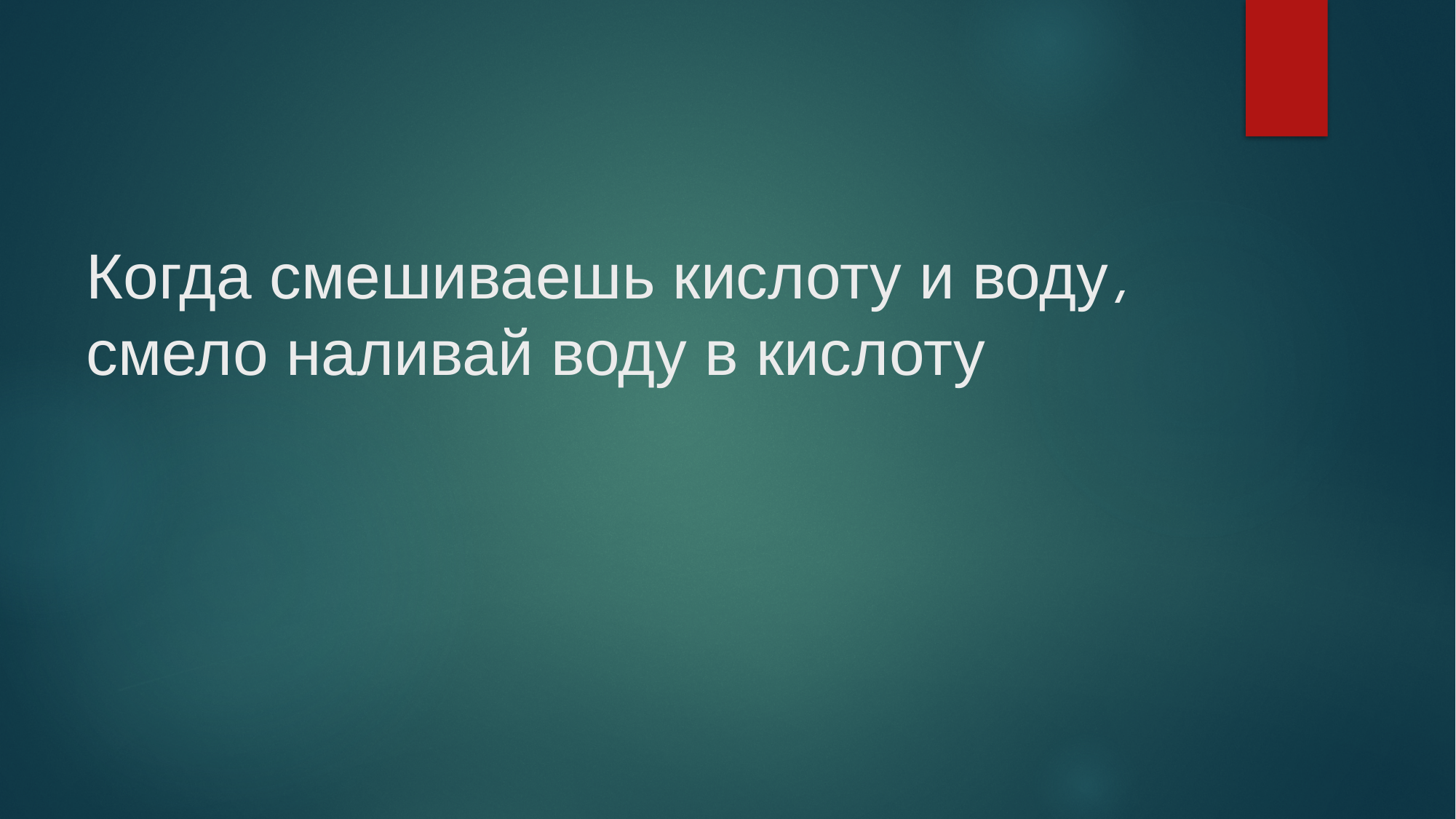

# Когда смешиваешь кислоту и воду, смело наливай воду в кислоту